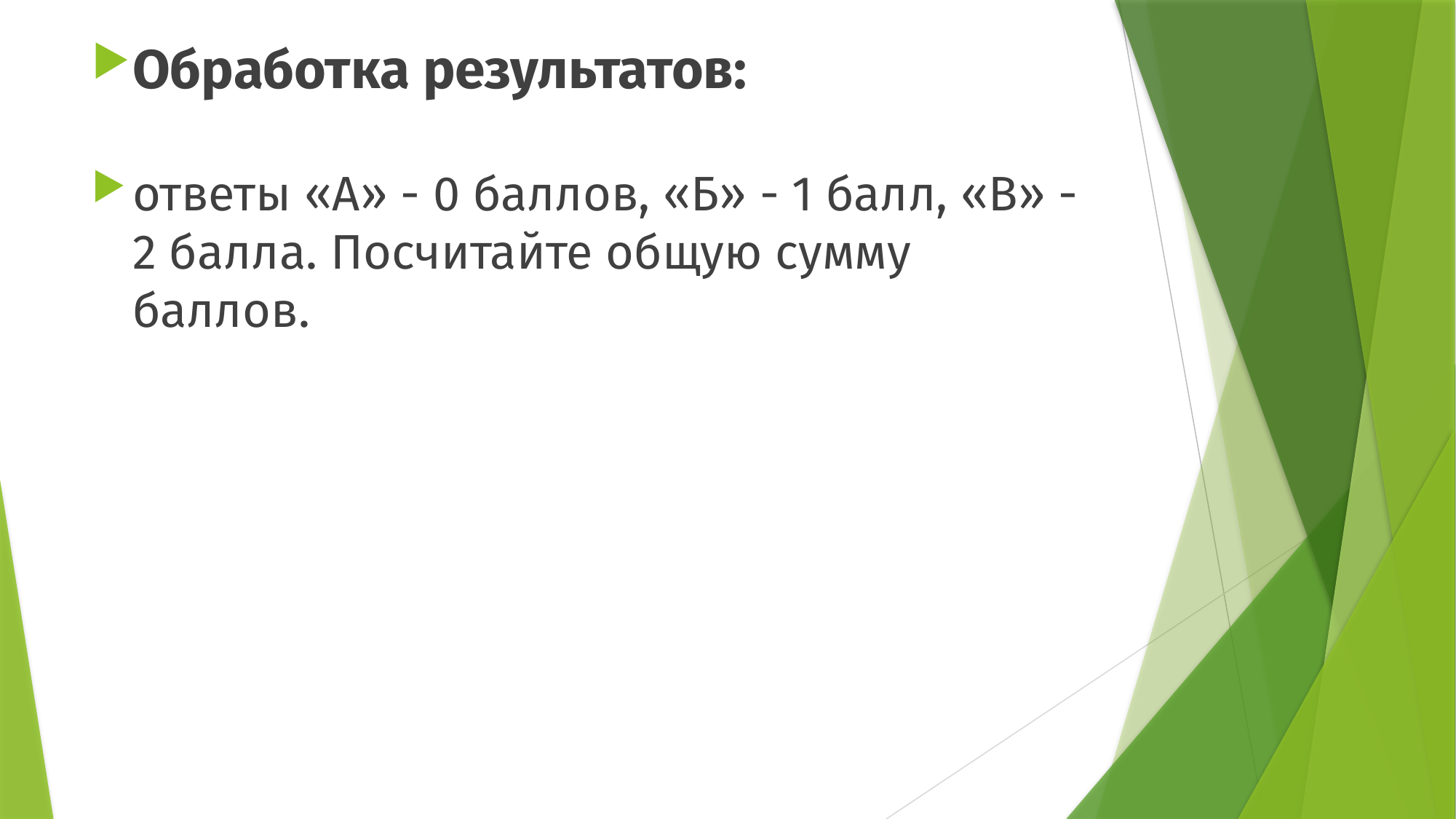

Обработка результатов:

ответы «А» - 0 баллов, «Б» - 1 балл, «В» - 2 балла. Посчитайте общую сумму баллов.